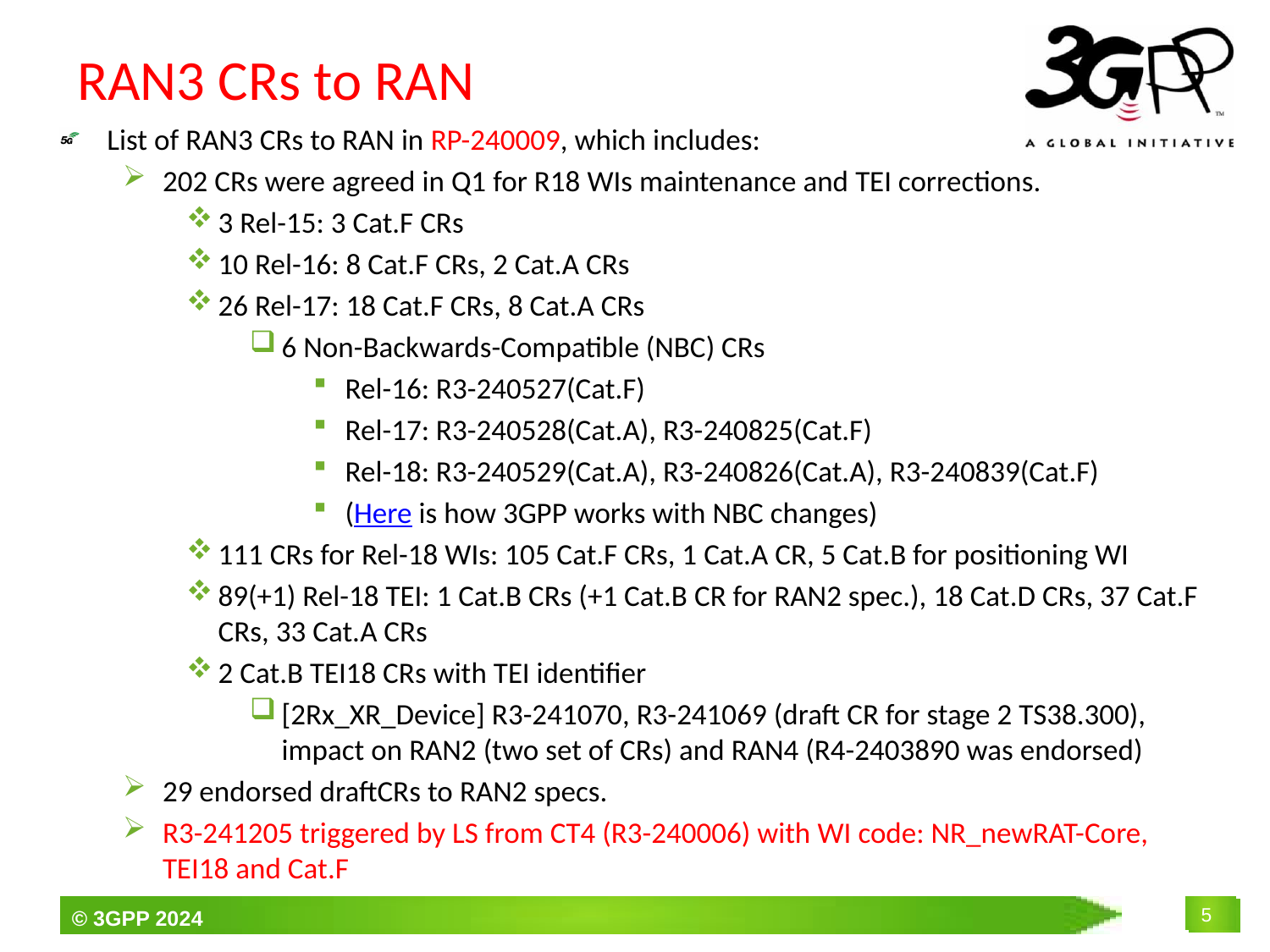

# RAN3 CRs to RAN
List of RAN3 CRs to RAN in RP-240009, which includes:
202 CRs were agreed in Q1 for R18 WIs maintenance and TEI corrections.
3 Rel-15: 3 Cat.F CRs
10 Rel-16: 8 Cat.F CRs, 2 Cat.A CRs
26 Rel-17: 18 Cat.F CRs, 8 Cat.A CRs
6 Non-Backwards-Compatible (NBC) CRs
Rel-16: R3-240527(Cat.F)
Rel-17: R3-240528(Cat.A), R3-240825(Cat.F)
Rel-18: R3-240529(Cat.A), R3-240826(Cat.A), R3-240839(Cat.F)
(Here is how 3GPP works with NBC changes)
111 CRs for Rel-18 WIs: 105 Cat.F CRs, 1 Cat.A CR, 5 Cat.B for positioning WI
89(+1) Rel-18 TEI: 1 Cat.B CRs (+1 Cat.B CR for RAN2 spec.), 18 Cat.D CRs, 37 Cat.F CRs, 33 Cat.A CRs
2 Cat.B TEI18 CRs with TEI identifier
[2Rx_XR_Device] R3-241070, R3-241069 (draft CR for stage 2 TS38.300), impact on RAN2 (two set of CRs) and RAN4 (R4-2403890 was endorsed)
29 endorsed draftCRs to RAN2 specs.
R3-241205 triggered by LS from CT4 (R3-240006) with WI code: NR_newRAT-Core, TEI18 and Cat.F